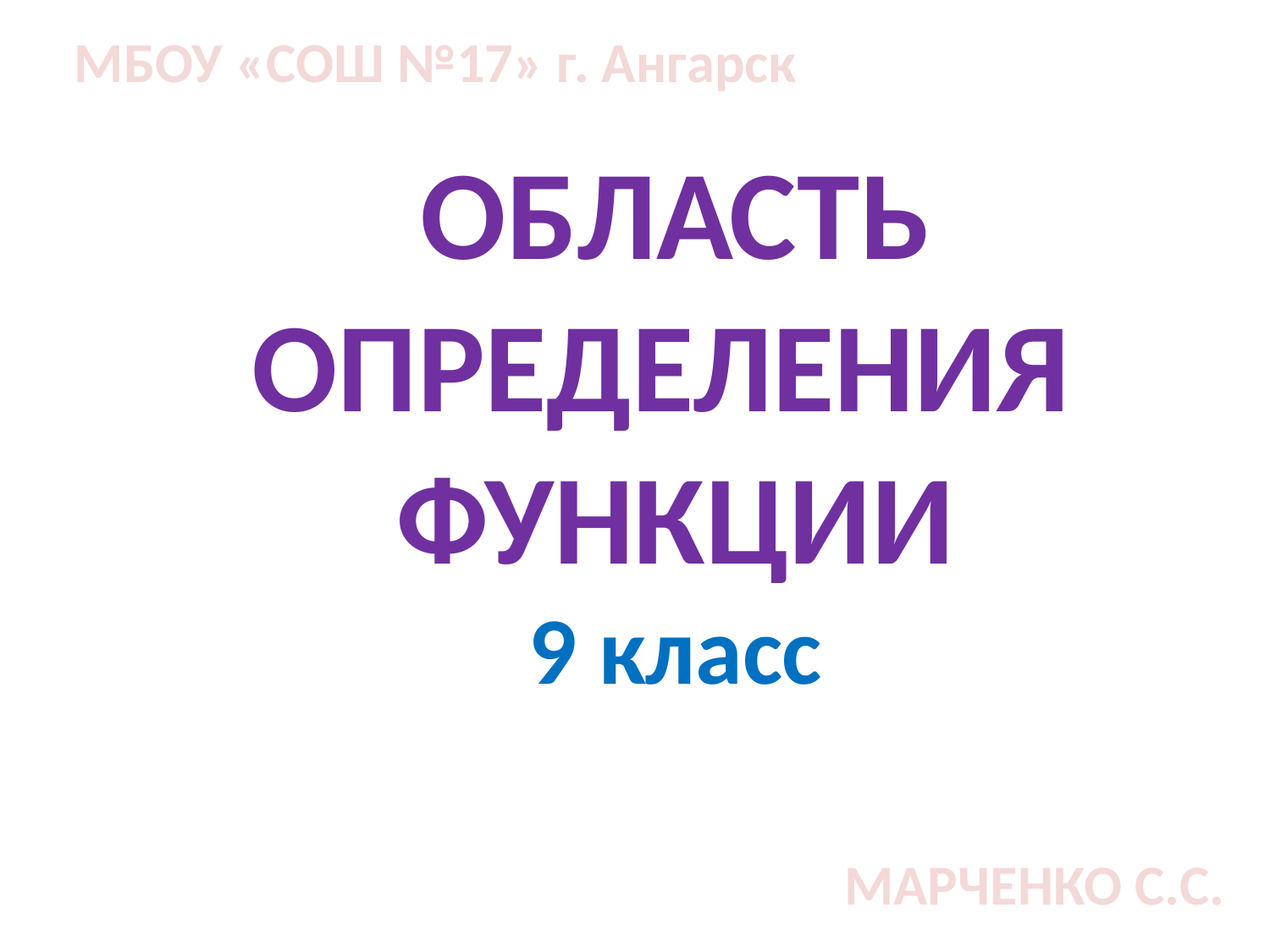

МБОУ «СОШ №17» г. Ангарск
ОБЛАСТЬ
ОПРЕДЕЛЕНИЯ
ФУНКЦИИ
9 класс

МАРЧЕНКО С.С.